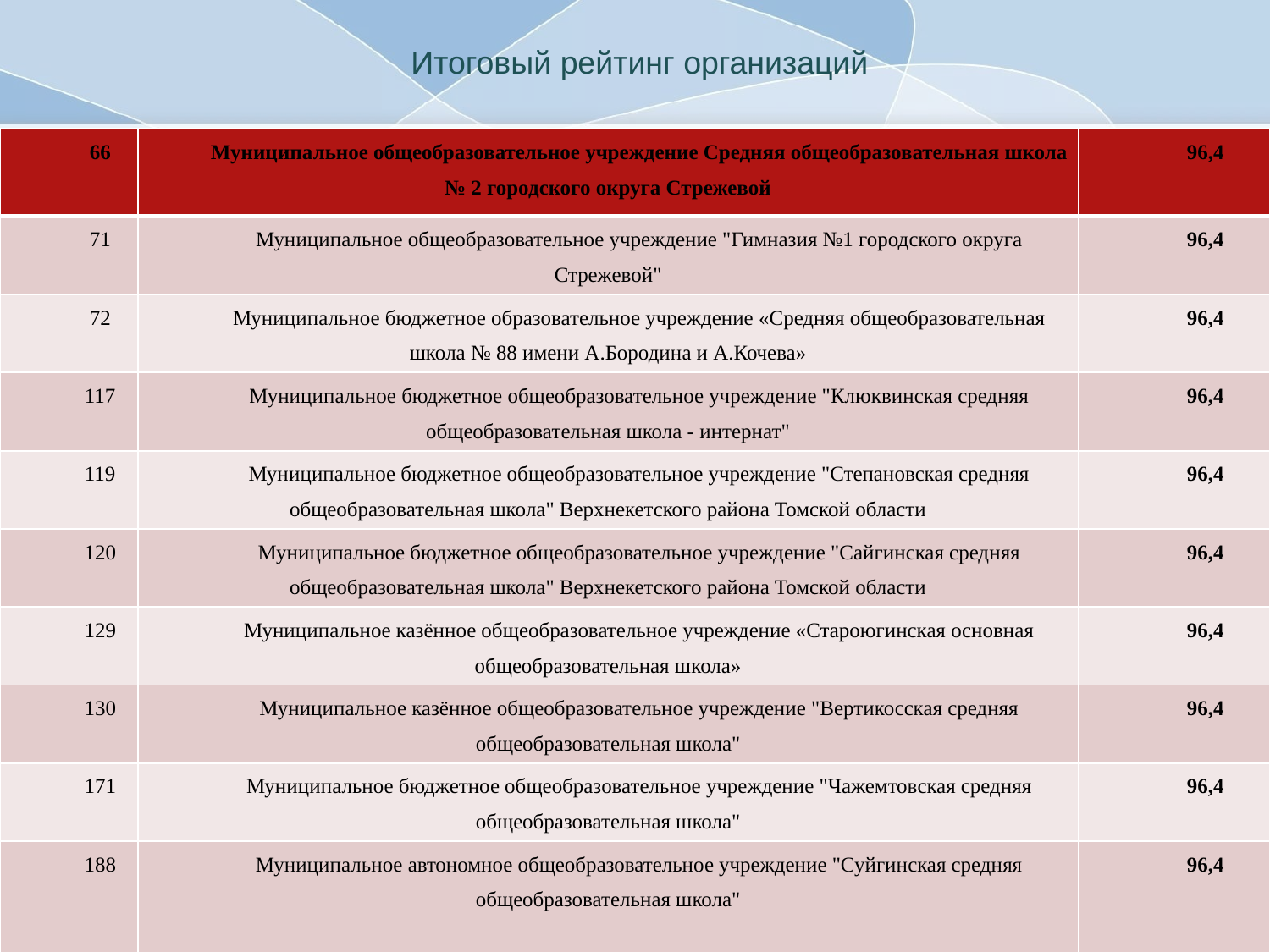

# Итоговый рейтинг организаций
| 66 | Муниципальное общеобразовательное учреждение Средняя общеобразовательная школа № 2 городского округа Стрежевой | 96,4 |
| --- | --- | --- |
| 71 | Муниципальное общеобразовательное учреждение "Гимназия №1 городского округа Стрежевой" | 96,4 |
| 72 | Муниципальное бюджетное образовательное учреждение «Средняя общеобразовательная школа № 88 имени А.Бородина и А.Кочева» | 96,4 |
| 117 | Муниципальное бюджетное общеобразовательное учреждение "Клюквинская средняя общеобразовательная школа - интернат" | 96,4 |
| 119 | Муниципальное бюджетное общеобразовательное учреждение "Степановская средняя общеобразовательная школа" Верхнекетского района Томской области | 96,4 |
| 120 | Муниципальное бюджетное общеобразовательное учреждение "Сайгинская средняя общеобразовательная школа" Верхнекетского района Томской области | 96,4 |
| 129 | Муниципальное казённое общеобразовательное учреждение «Староюгинская основная общеобразовательная школа» | 96,4 |
| 130 | Муниципальное казённое общеобразовательное учреждение "Вертикосская средняя общеобразовательная школа" | 96,4 |
| 171 | Муниципальное бюджетное общеобразовательное учреждение "Чажемтовская средняя общеобразовательная школа" | 96,4 |
| 188 | Муниципальное автономное общеобразовательное учреждение "Суйгинская средняя общеобразовательная школа" | 96,4 |